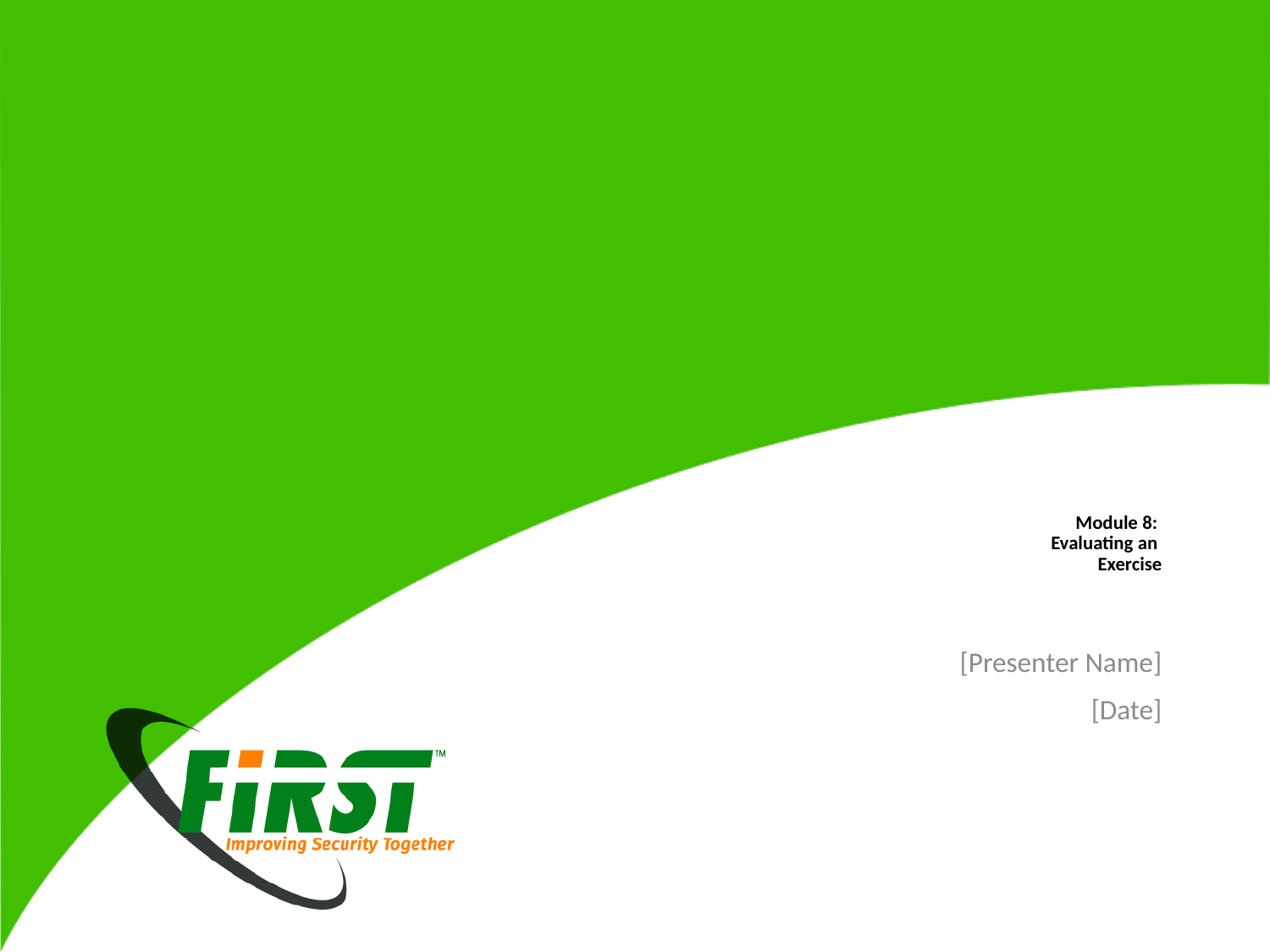

# Module 8: Evaluating an Exercise
[Presenter Name]
[Date]